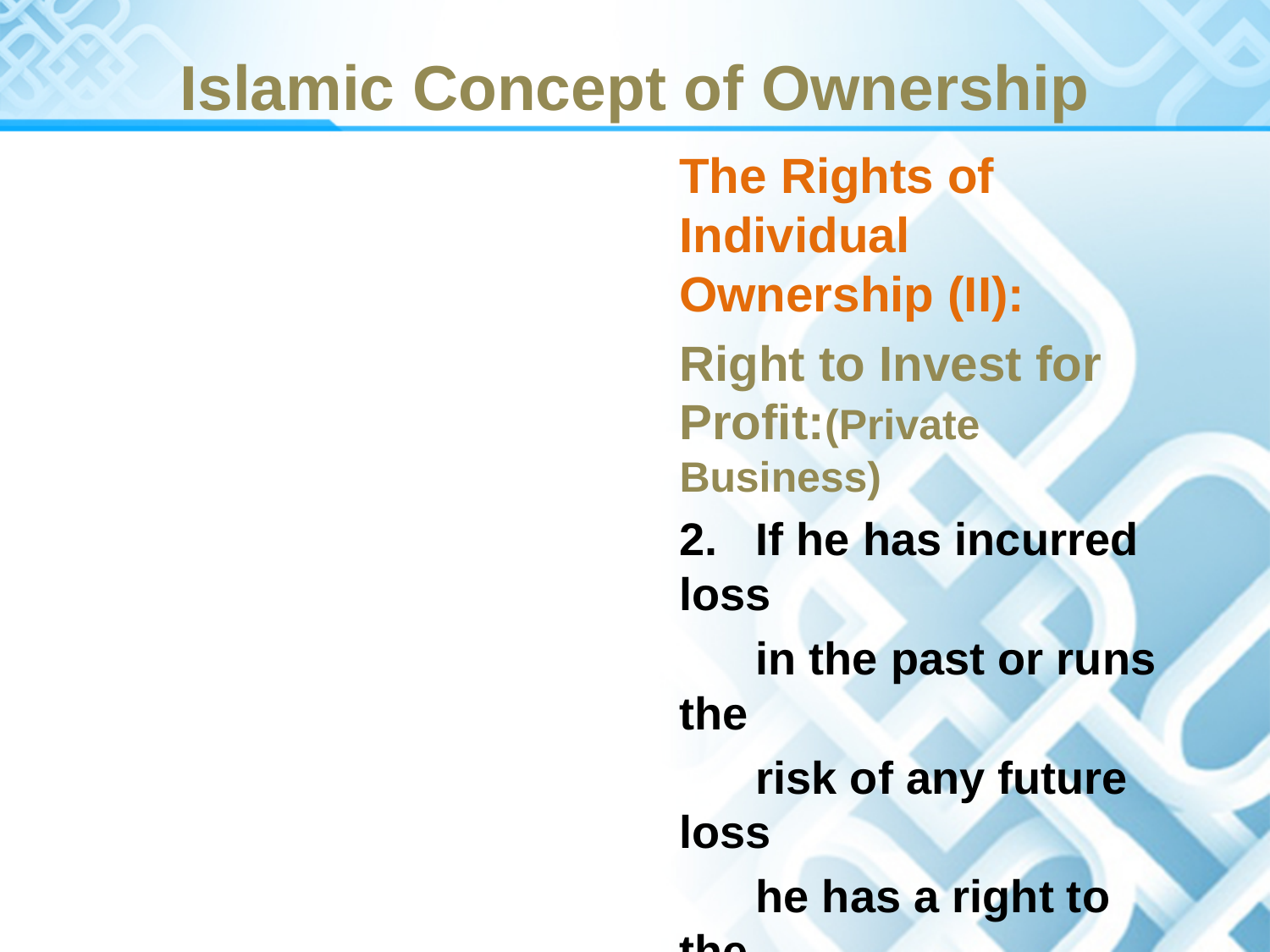

Islamic Concept of Ownership
The Rights of Individual Ownership (II):
Right to Invest for Profit:(Private Business)
2.   If he has incurred loss
      in the past or runs the
      risk of any future loss
      he has a right to the
      current profit to cover
      his past or future
      losses